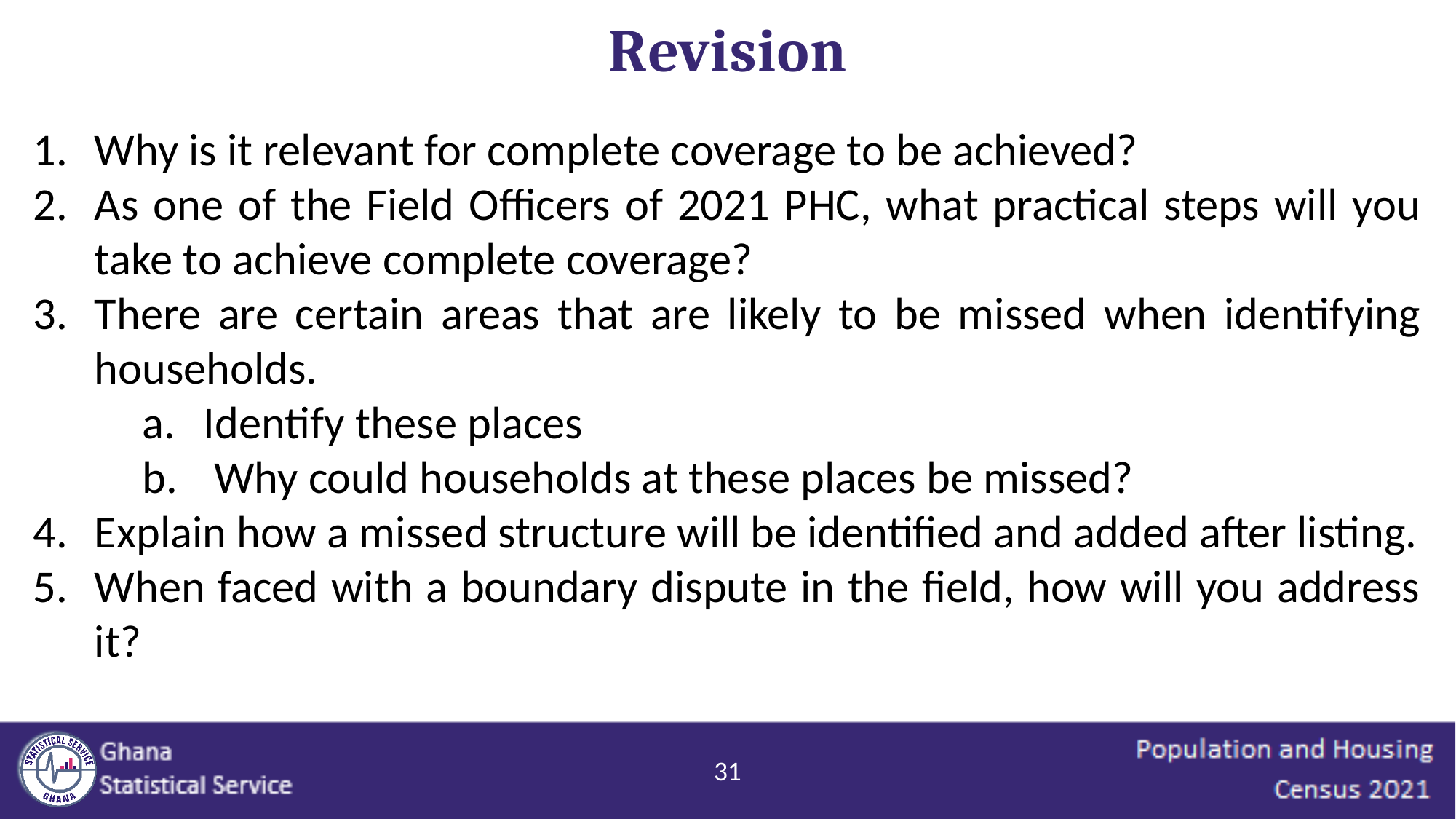

Revision
Why is it relevant for complete coverage to be achieved?
As one of the Field Officers of 2021 PHC, what practical steps will you take to achieve complete coverage?
There are certain areas that are likely to be missed when identifying households.
Identify these places
 Why could households at these places be missed?
Explain how a missed structure will be identified and added after listing.
When faced with a boundary dispute in the field, how will you address it?
31